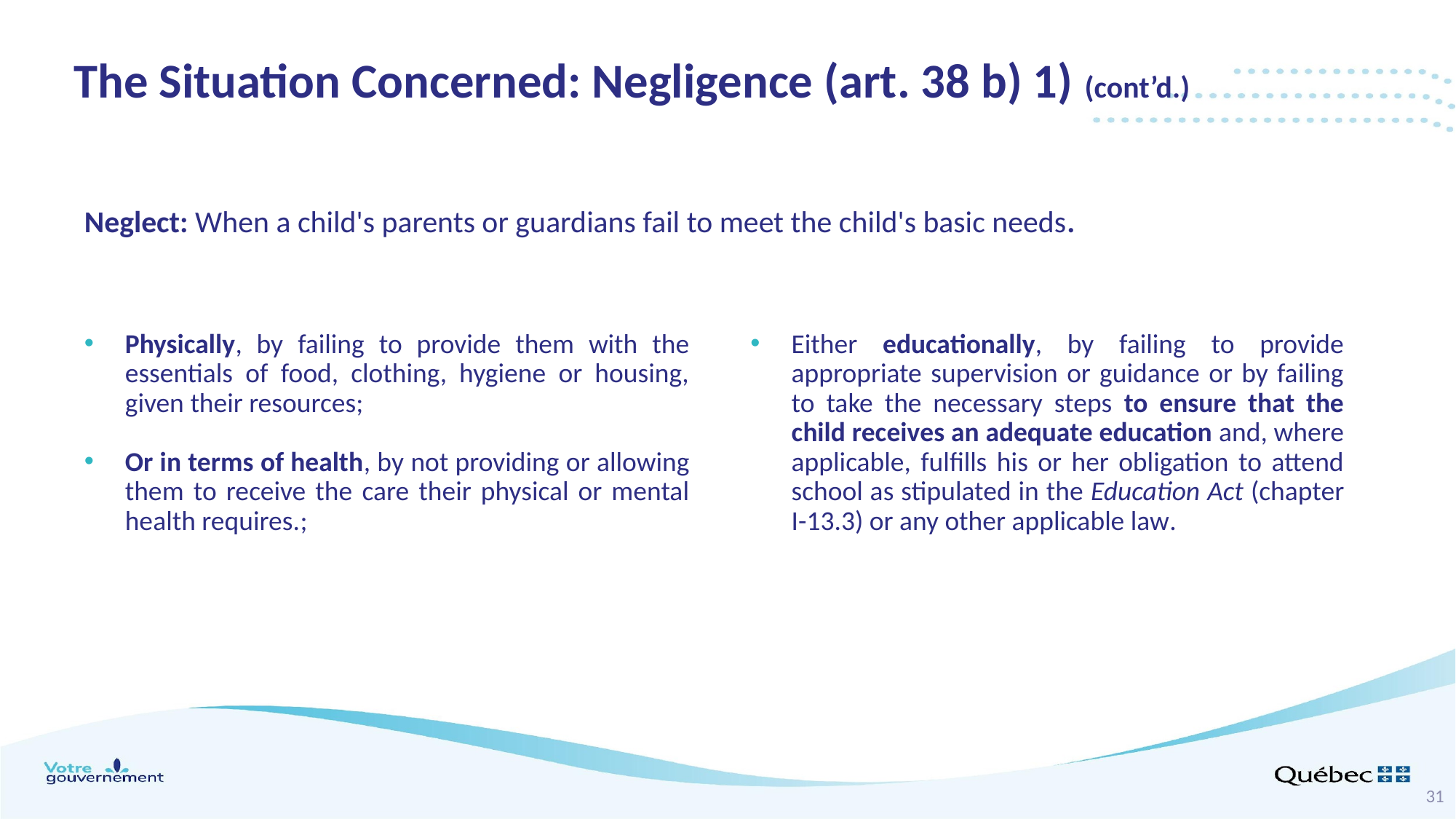

# The Situation Concerned: Negligence (art. 38 b) 1) (cont’d.)
Neglect: When a child's parents or guardians fail to meet the child's basic needs.
Physically, by failing to provide them with the essentials of food, clothing, hygiene or housing, given their resources;

Or in terms of health, by not providing or allowing them to receive the care their physical or mental health requires.;

Either educationally, by failing to provide appropriate supervision or guidance or by failing to take the necessary steps to ensure that the child receives an adequate education and, where applicable, fulfills his or her obligation to attend school as stipulated in the Education Act (chapter I-13.3) or any other applicable law.

31